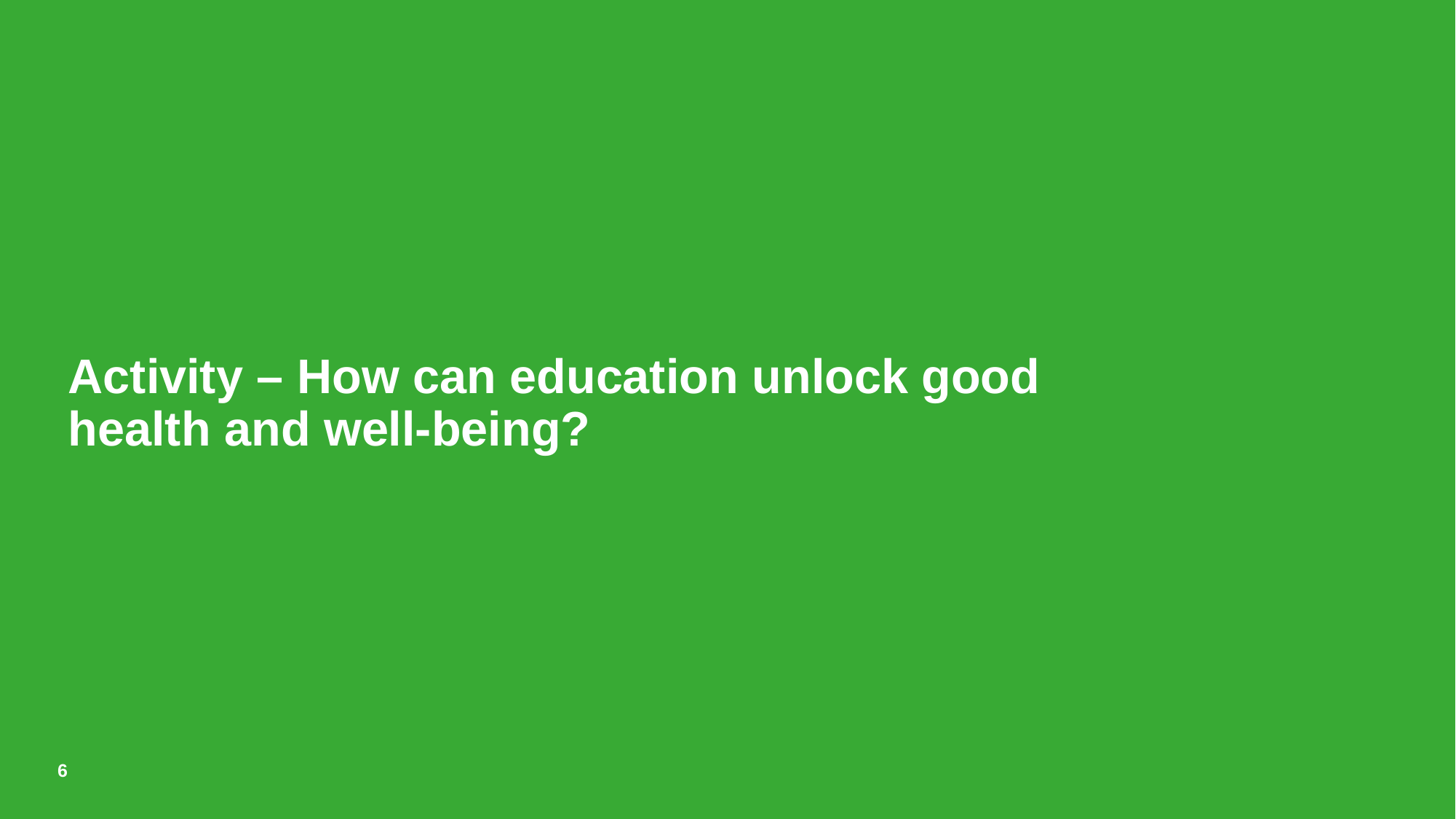

# Activity – How can education unlock good health and well-being?
6